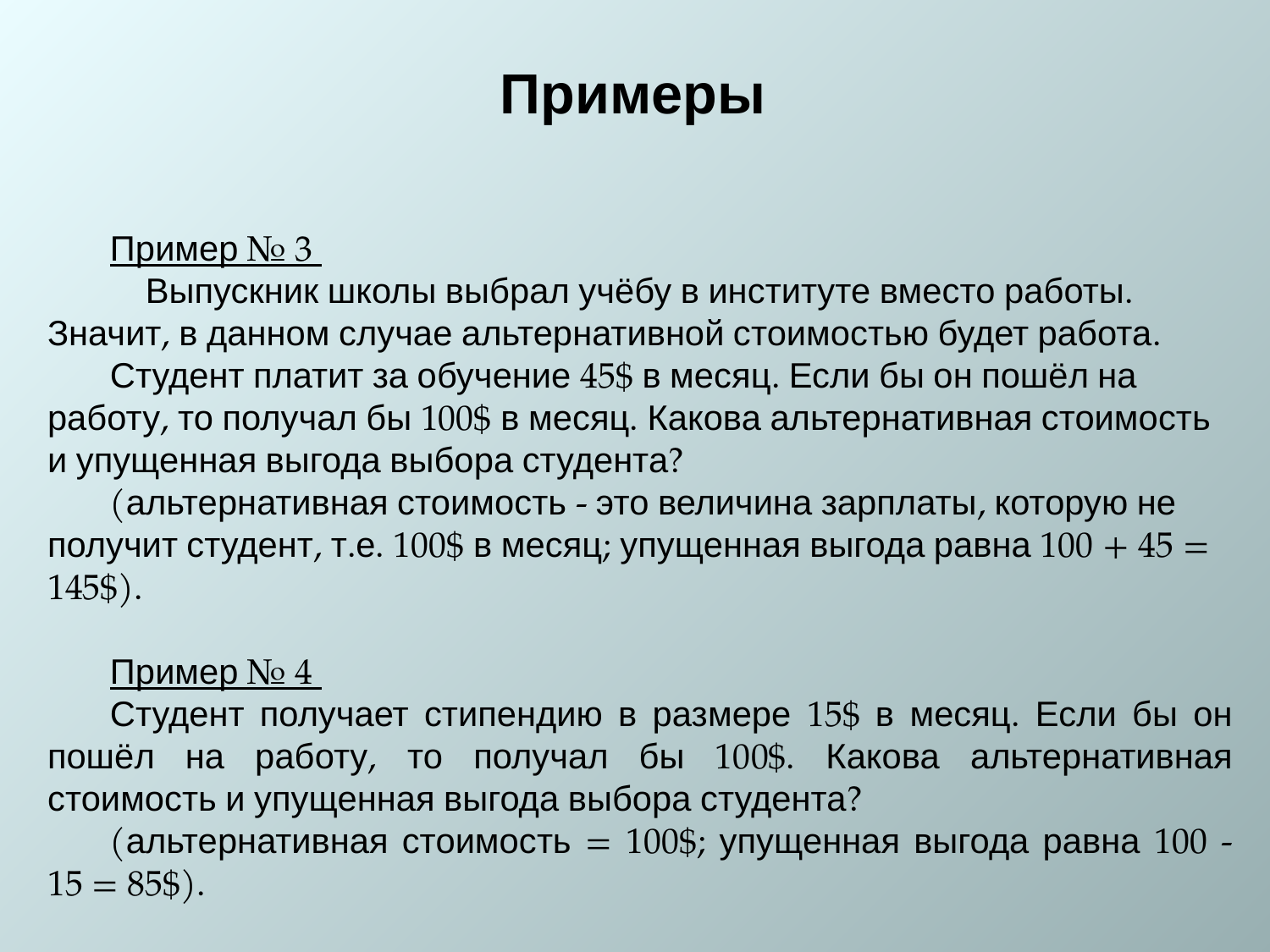

# Примеры
Пример № 3
    Выпускник школы выбрал учёбу в институте вместо работы. Значит, в данном случае альтернативной стоимостью будет работа.
Студент платит за обучение 45$ в месяц. Если бы он пошёл на работу, то получал бы 100$ в месяц. Какова альтернативная стоимость и упущенная выгода выбора студента?
(альтернативная стоимость - это величина зарплаты, которую не получит студент, т.е. 100$ в месяц; упущенная выгода равна 100 + 45 = 145$).

Пример № 4
Студент получает стипендию в размере 15$ в месяц. Если бы он пошёл на работу, то получал бы 100$. Какова альтернативная стоимость и упущенная выгода выбора студента?
(альтернативная стоимость = 100$; упущенная выгода равна 100 - 15 = 85$).